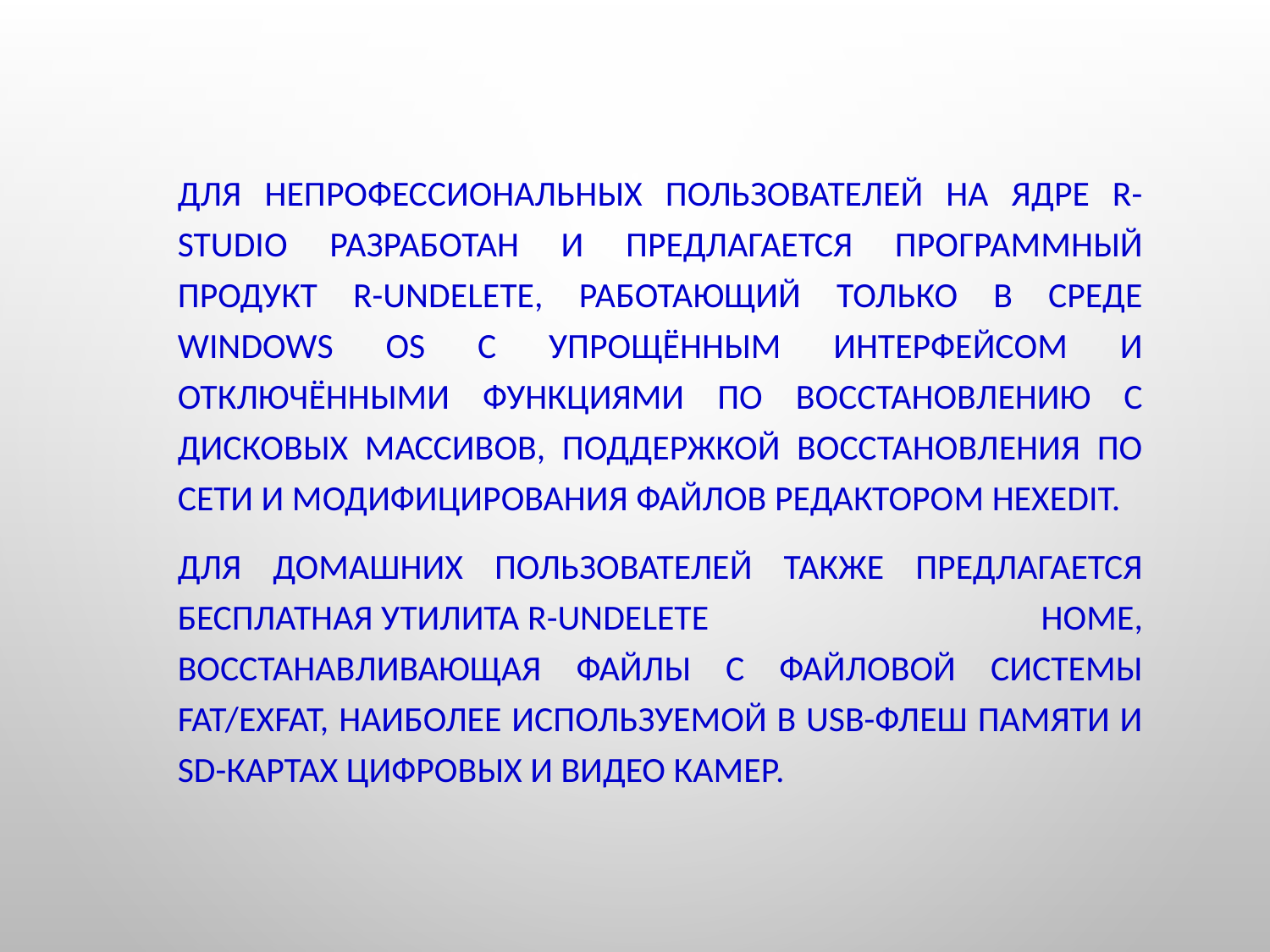

Для непрофессиональных пользователей на ядре R-Studio разработан и предлагается программный продукт R-Undelete, работающий только в среде Windows OS с упрощённым интерфейсом и отключёнными функциями по восстановлению с дисковых массивов, поддержкой восстановления по сети и модифицирования файлов редактором Hexedit.
Для домашних пользователей также предлагается бесплатная утилита R-Undelete Home, восстанавливающая файлы с файловой системы FAT/exFAT, наиболее используемой в USB-флеш памяти и SD-картах цифровых и видео камер.